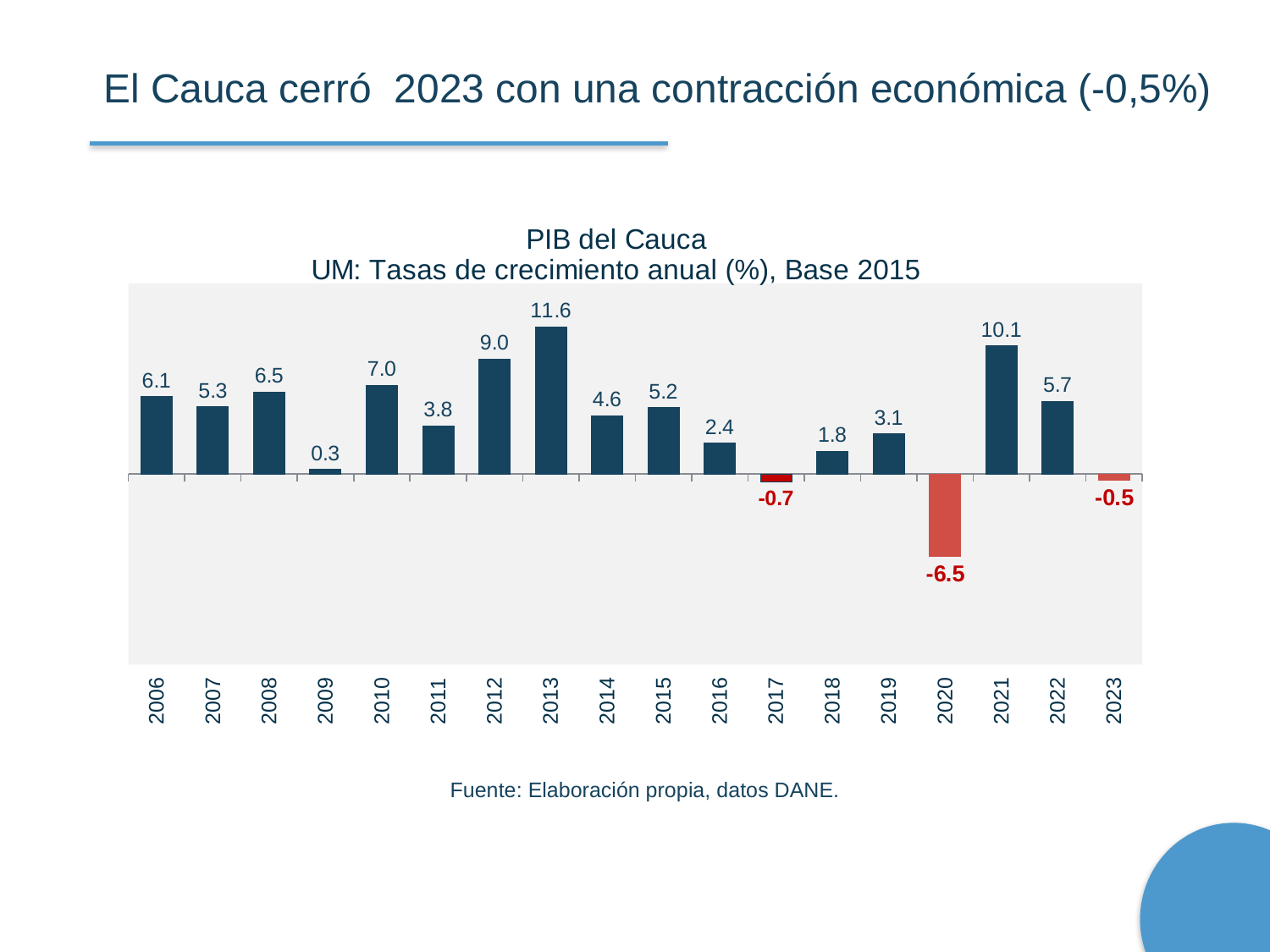

El Cauca cerró  2023 con una contracción económica (-0,5%)

### Chart: PIB del Cauca
UM: Tasas de crecimiento anual (%), Base 2015

| Category |  PIB Valle del Cauca |
|---|---|
| 2006 | 6.08589456543865 |
| 2007 | 5.295471987720646 |
| 2008 | 6.45043731778425 |
| 2009 | 0.3423485107839781 |
| 2010 | 6.994199931763916 |
| 2011 | 3.7627551020408276 |
| 2012 | 9.035033804548249 |
| 2013 | 11.583990980834272 |
| 2014 | 4.571861581207372 |
| 2015 | 5.205450972019989 |
| 2016 | 2.4167229427201704 |
| 2017 | -0.6615495688848085 |
| 2018 | 1.7661370736523594 |
| 2019 | 3.139335773034645 |
| 2020 | -6.5010277599633355 |
| 2021 | 10.075183233236402 |
| 2022 | 5.700597729703375 |
| 2023 | -0.5190655582983794 |
Fuente: Elaboración propia, datos DANE.